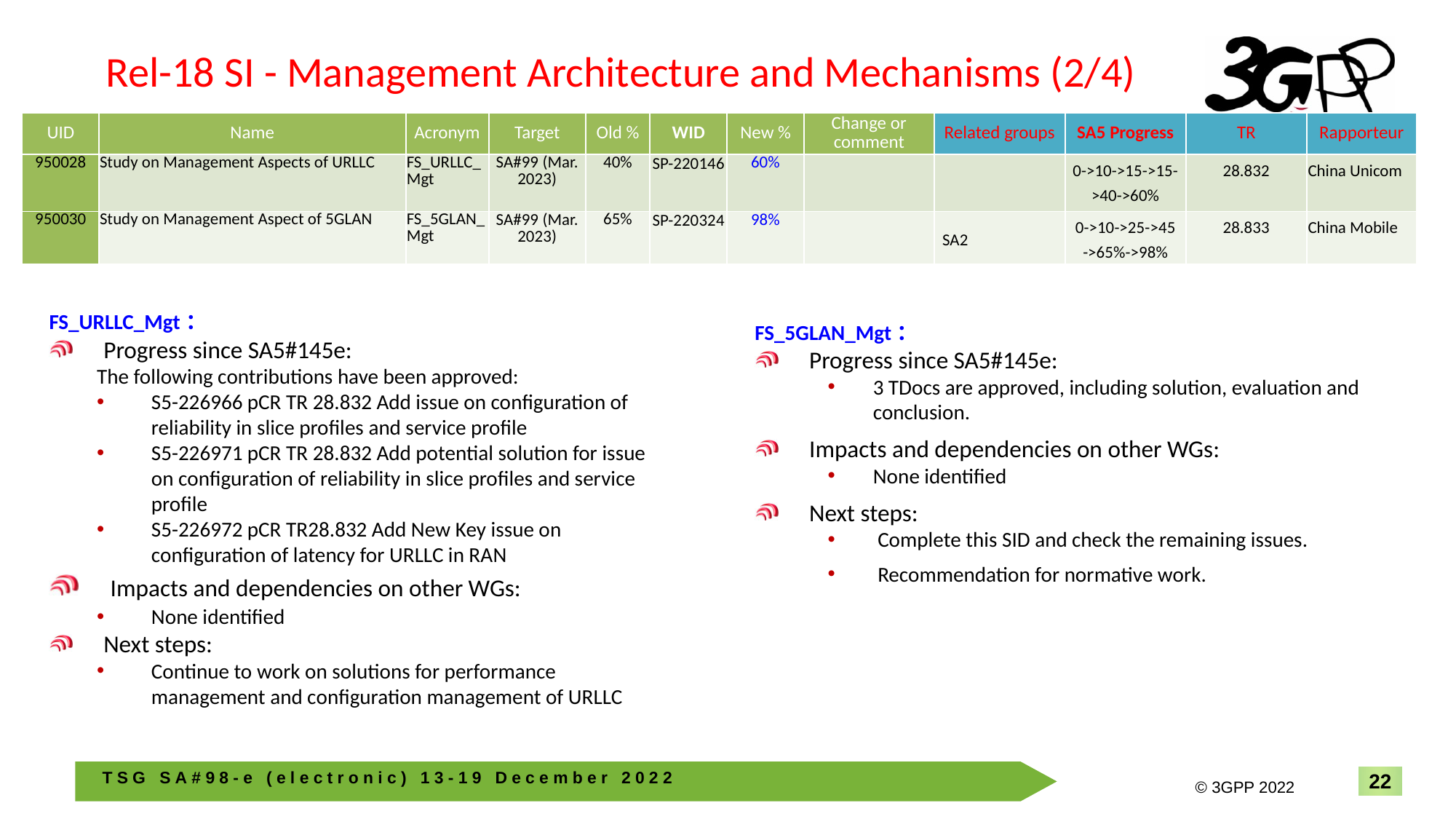

# Rel-18 SI - Management Architecture and Mechanisms (2/4)
| UID | Name | Acronym | Target | Old % | WID | New % | Change or comment | Related groups | SA5 Progress | TR | Rapporteur |
| --- | --- | --- | --- | --- | --- | --- | --- | --- | --- | --- | --- |
| 950028 | Study on Management Aspects of URLLC | FS\_URLLC\_Mgt | SA#99 (Mar. 2023) | 40% | SP-220146 | 60% |  |  | 0->10->15->15->40->60% | 28.832 | China Unicom |
| 950030 | Study on Management Aspect of 5GLAN | FS\_5GLAN\_Mgt | SA#99 (Mar. 2023) | 65% | SP-220324 | 98% |  | SA2 | 0->10->25->45 ->65%->98% | 28.833 | China Mobile |
FS_URLLC_Mgt：
Progress since SA5#145e:
The following contributions have been approved:
S5-226966 pCR TR 28.832 Add issue on configuration of reliability in slice profiles and service profile
S5-226971 pCR TR 28.832 Add potential solution for issue on configuration of reliability in slice profiles and service profile
S5-226972 pCR TR28.832 Add New Key issue on configuration of latency for URLLC in RAN
 Impacts and dependencies on other WGs:
None identified
Next steps:
Continue to work on solutions for performance management and configuration management of URLLC
FS_5GLAN_Mgt：
Progress since SA5#145e:
3 TDocs are approved, including solution, evaluation and conclusion.
Impacts and dependencies on other WGs:
None identified
Next steps:
 Complete this SID and check the remaining issues.
 Recommendation for normative work.